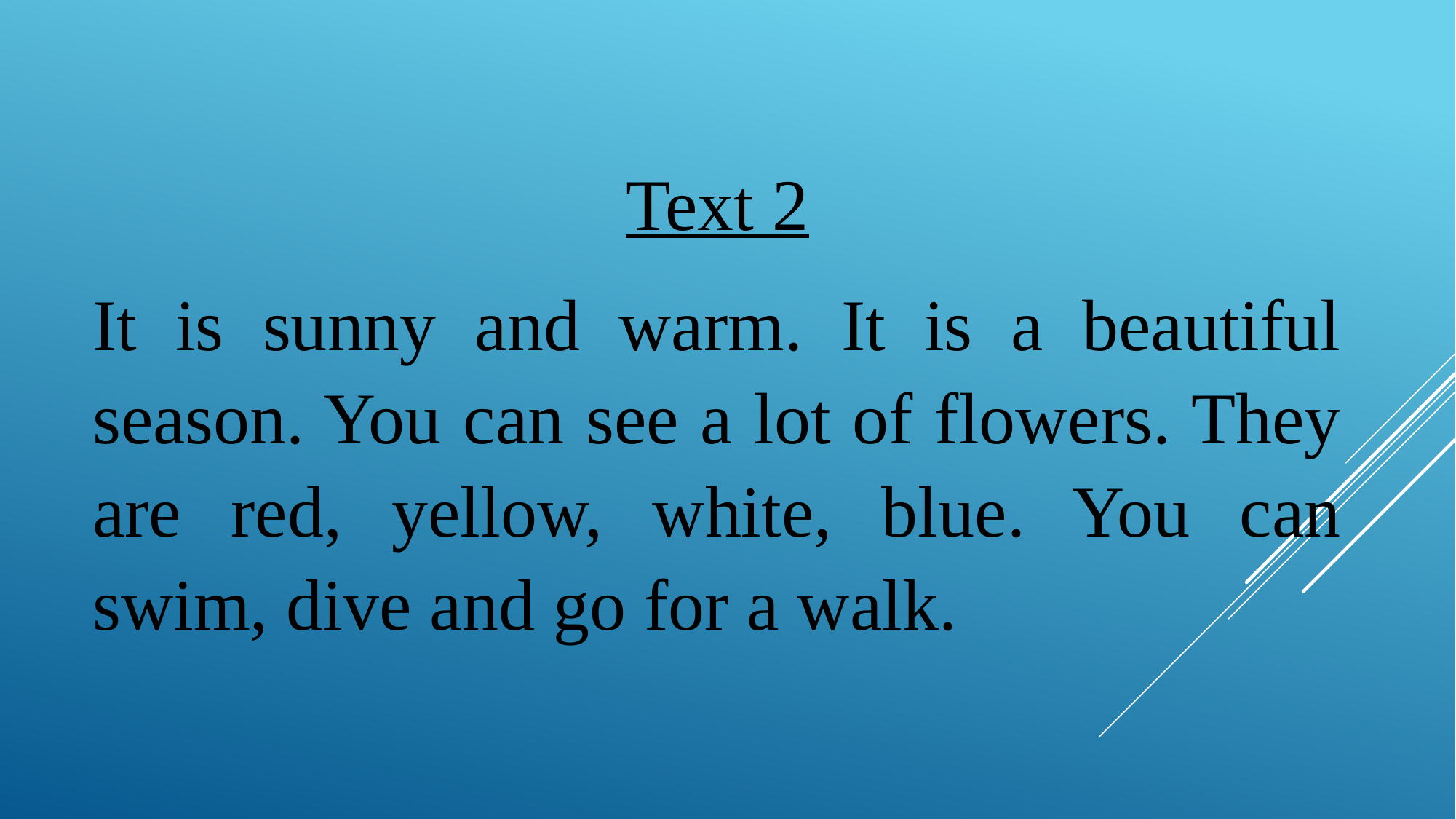

Text 2
It is sunny and warm. It is a beautiful season. You can see a lot of flowers. They are red, yellow, white, blue. You can swim, dive and go for a walk.

#